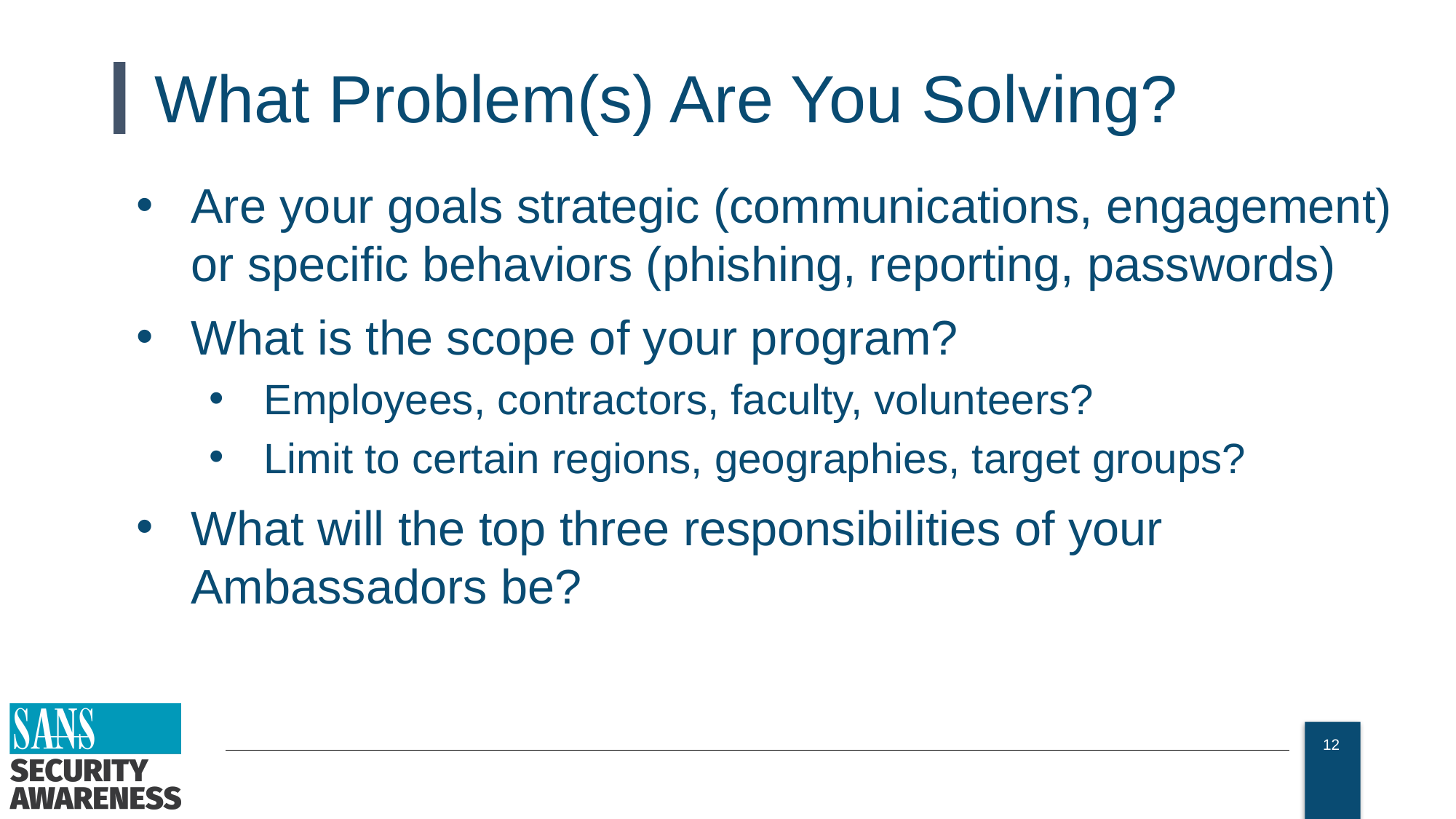

# What Problem(s) Are You Solving?
Are your goals strategic (communications, engagement) or specific behaviors (phishing, reporting, passwords)
What is the scope of your program?
Employees, contractors, faculty, volunteers?
Limit to certain regions, geographies, target groups?
What will the top three responsibilities of your Ambassadors be?